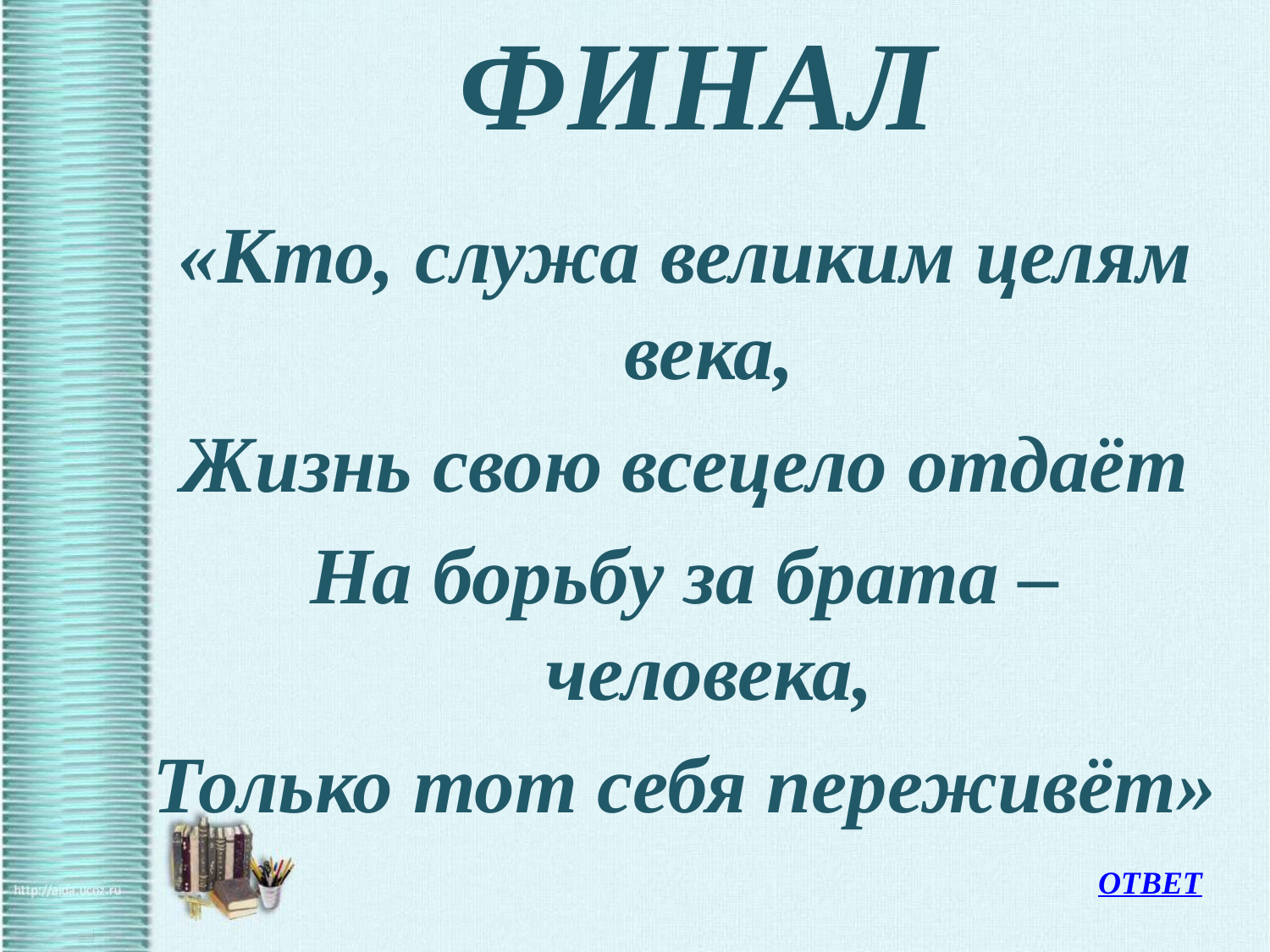

# ФИНАЛ
«Кто, служа великим целям века,
Жизнь свою всецело отдаёт
На борьбу за брата – человека,
Только тот себя переживёт»
ОТВЕТ